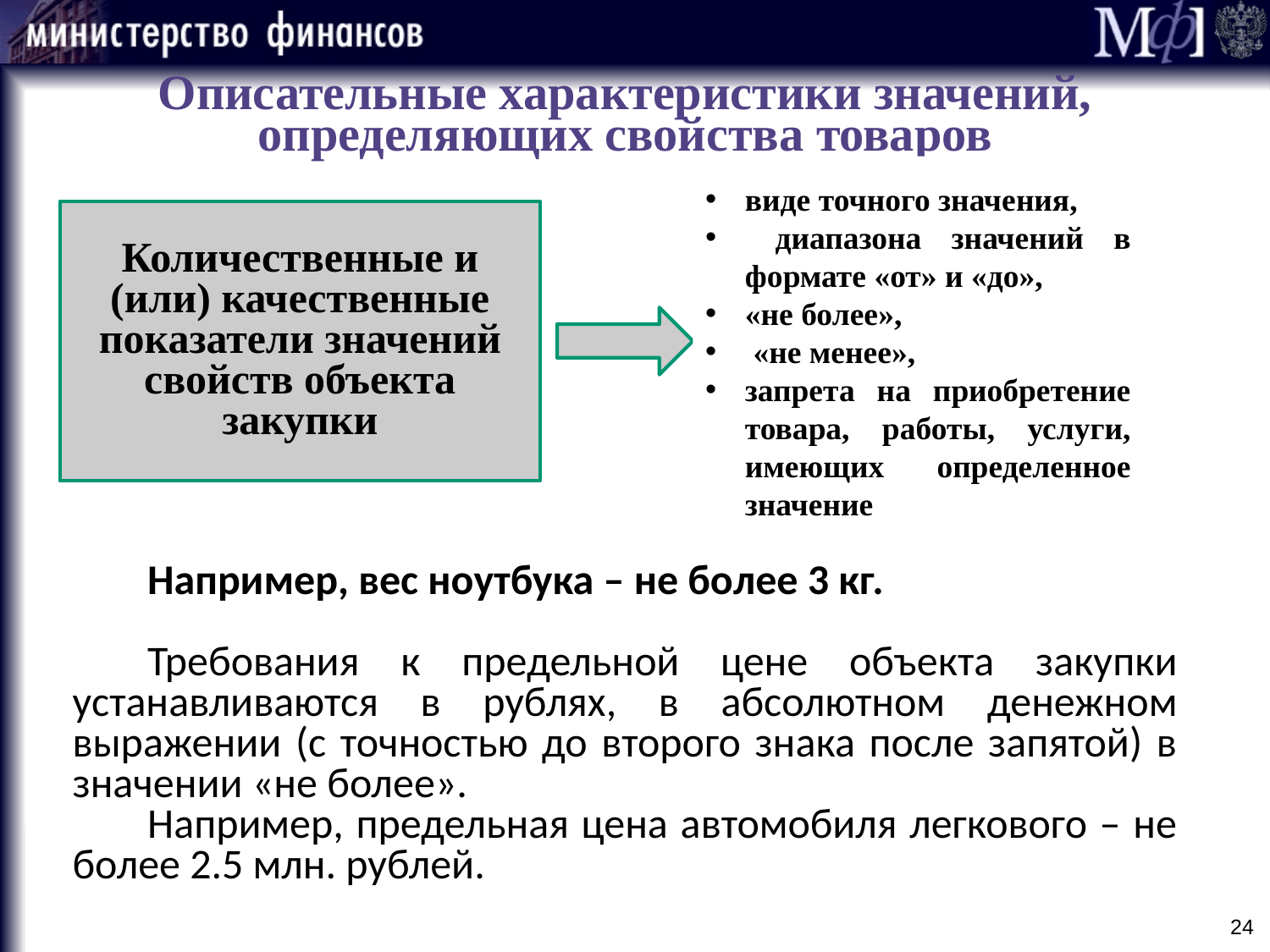

Описательные характеристики значений, определяющих свойства товаров
виде точного значения,
 диапазона значений в формате «от» и «до»,
«не более»,
 «не менее»,
запрета на приобретение товара, работы, услуги, имеющих определенное значение

Например, вес ноутбука – не более 3 кг.

Требования к предельной цене объекта закупки устанавливаются в рублях, в абсолютном денежном выражении (с точностью до второго знака после запятой) в значении «не более».
Например, предельная цена автомобиля легкового – не более 2.5 млн. рублей.

Количественные и (или) качественные показатели значений свойств объекта закупки

24